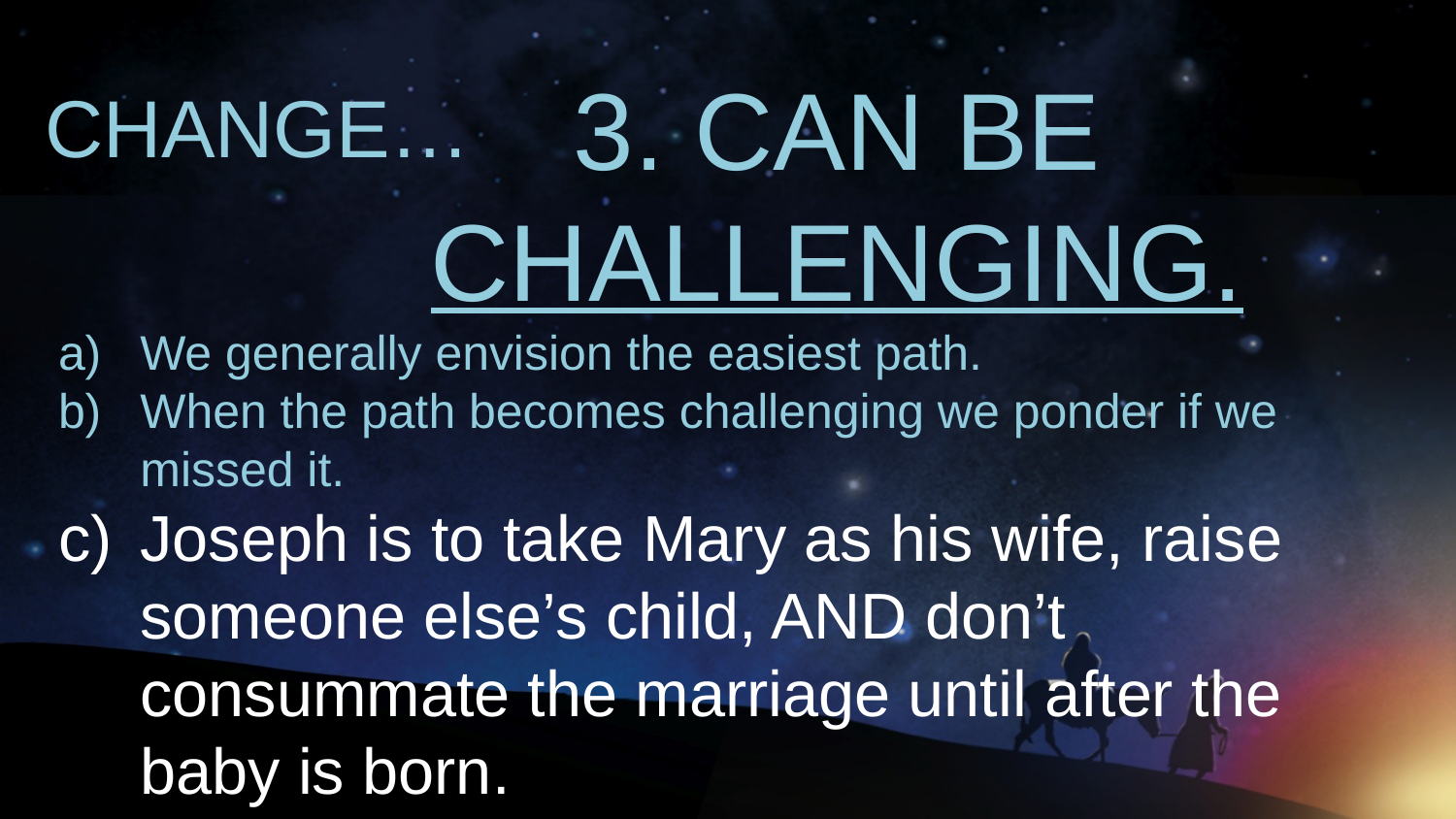

CHANGE…
# 3. CAN BE CHALLENGING.
We generally envision the easiest path.
When the path becomes challenging we ponder if we missed it.
Joseph is to take Mary as his wife, raise someone else’s child, AND don’t consummate the marriage until after the baby is born.